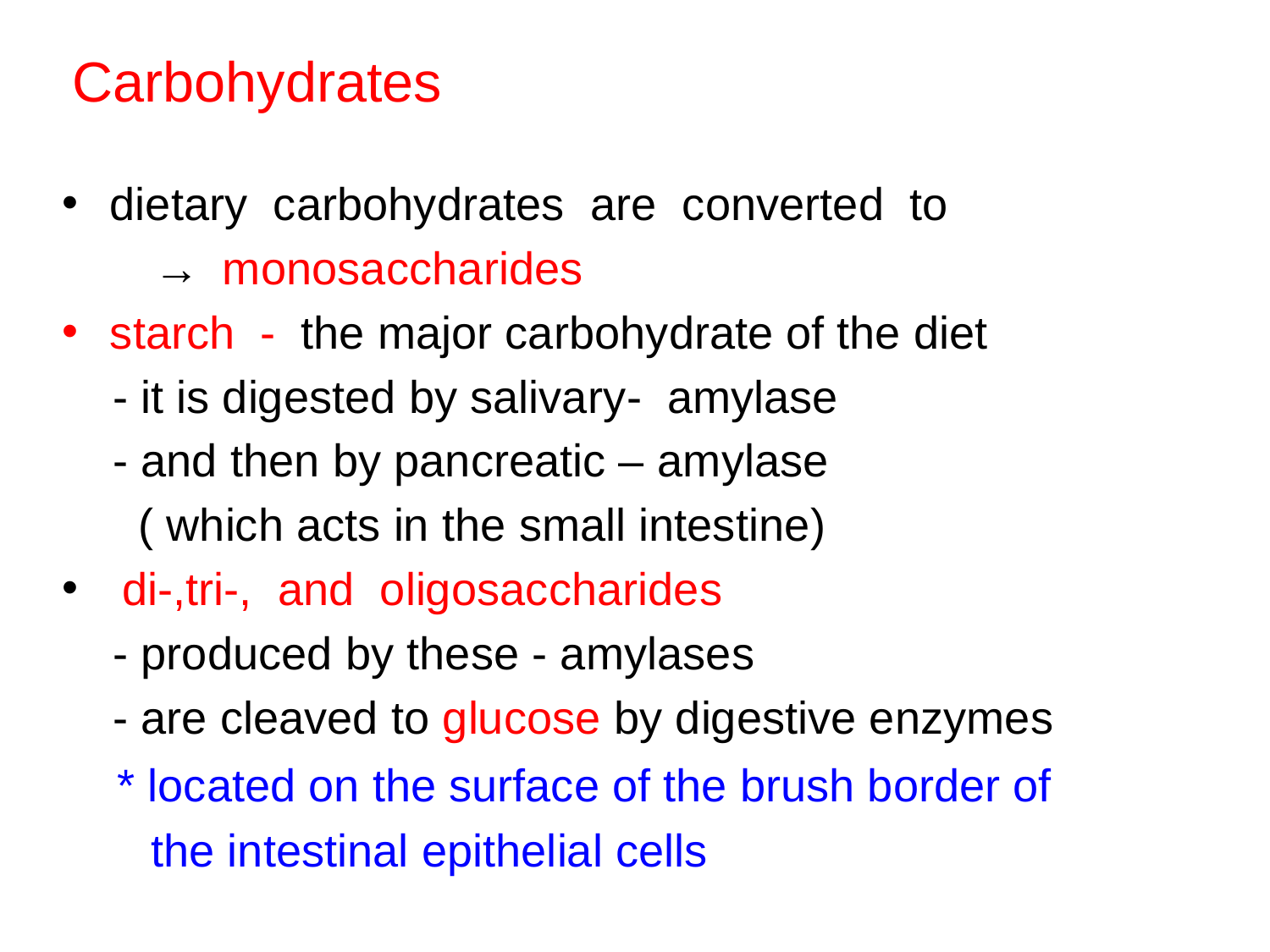

# Carbohydrates
dietary  carbohydrates  are  converted  to
        →  monosaccharides
starch  -  the major carbohydrate of the diet
    - it is digested by salivary-  amylase
    - and then by pancreatic – amylase
      ( which acts in the small intestine)
 di-,tri-,  and  oligosaccharides
    - produced by these - amylases
    - are cleaved to glucose by digestive enzymes
    * located on the surface of the brush border of
       the intestinal epithelial cells